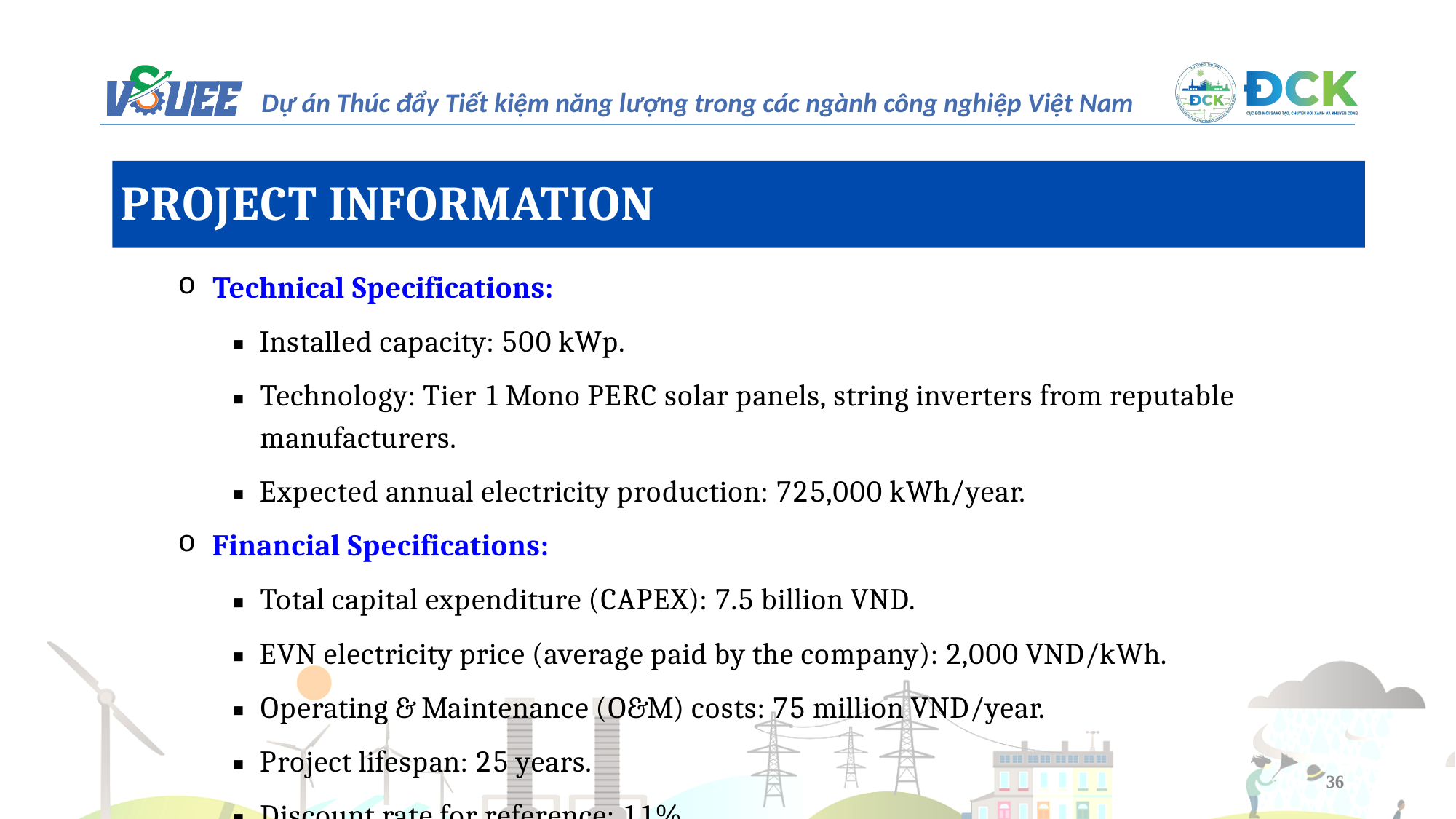

PROJECT INFORMATION

Technical Specifications:
Installed capacity: 500 kWp.
Technology: Tier 1 Mono PERC solar panels, string inverters from reputable manufacturers.
Expected annual electricity production: 725,000 kWh/year.
Financial Specifications:
Total capital expenditure (CAPEX): 7.5 billion VND.
EVN electricity price (average paid by the company): 2,000 VND/kWh.
Operating & Maintenance (O&M) costs: 75 million VND/year.
Project lifespan: 25 years.
Discount rate for reference: 11%.
36